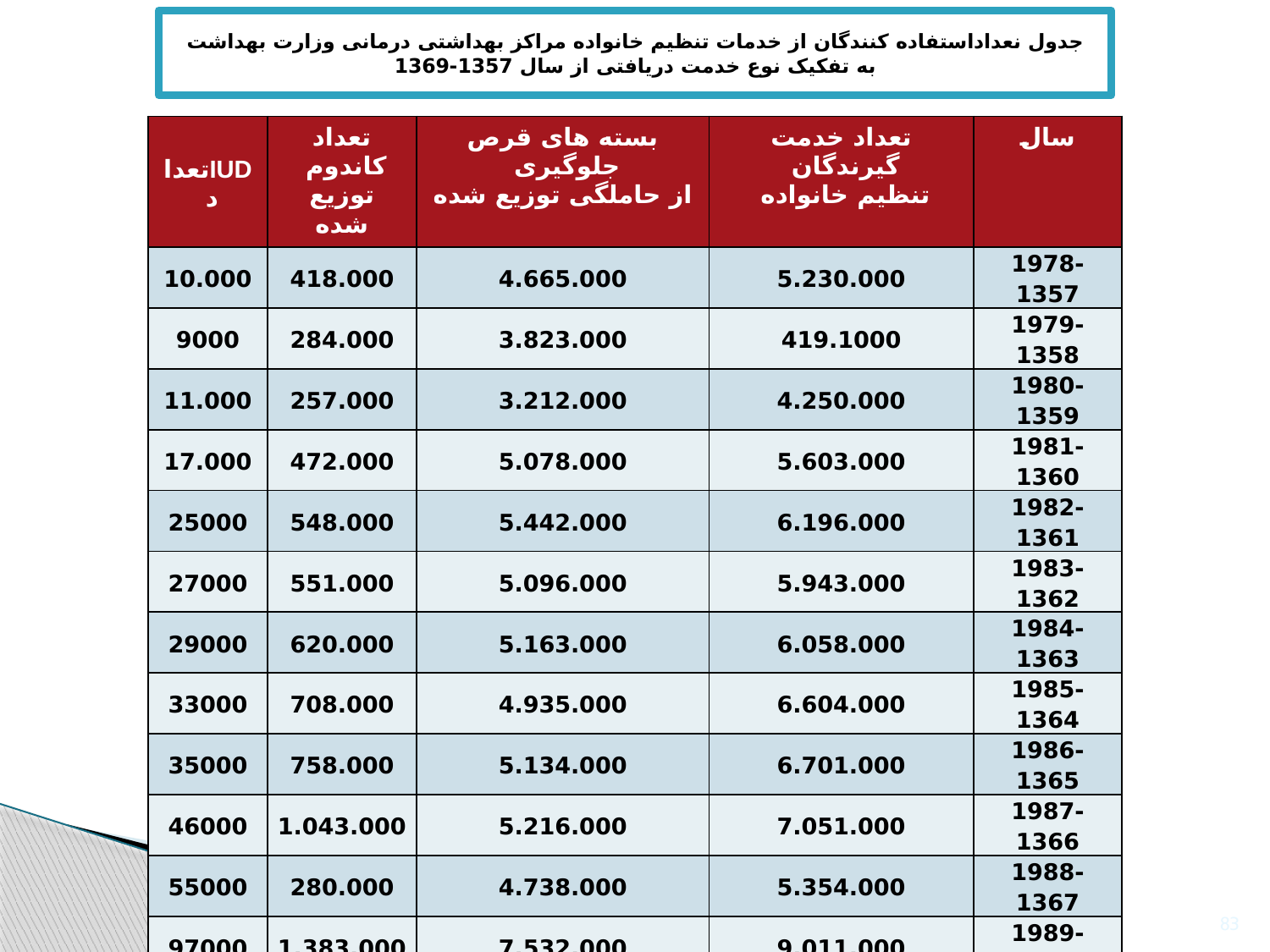

# جدول نعداداستفاده کنندگان از خدمات تنظیم خانواده مراکز بهداشتی درمانی وزارت بهداشت به تفکیک نوع خدمت دریافتی از سال 1357-1369
| IUDتعداد | تعداد کاندوم توزیع شده | بسته های قرص جلوگیری از حاملگی توزیع شده | تعداد خدمت گیرندگان تنظیم خانواده | سال |
| --- | --- | --- | --- | --- |
| 10.000 | 418.000 | 4.665.000 | 5.230.000 | 1978-1357 |
| 9000 | 284.000 | 3.823.000 | 419.1000 | 1979-1358 |
| 11.000 | 257.000 | 3.212.000 | 4.250.000 | 1980-1359 |
| 17.000 | 472.000 | 5.078.000 | 5.603.000 | 1981-1360 |
| 25000 | 548.000 | 5.442.000 | 6.196.000 | 1982-1361 |
| 27000 | 551.000 | 5.096.000 | 5.943.000 | 1983-1362 |
| 29000 | 620.000 | 5.163.000 | 6.058.000 | 1984-1363 |
| 33000 | 708.000 | 4.935.000 | 6.604.000 | 1985-1364 |
| 35000 | 758.000 | 5.134.000 | 6.701.000 | 1986-1365 |
| 46000 | 1.043.000 | 5.216.000 | 7.051.000 | 1987-1366 |
| 55000 | 280.000 | 4.738.000 | 5.354.000 | 1988-1367 |
| 97000 | 1.383.000 | 7.532.000 | 9.011.000 | 1989-1368 |
| 132000 | 2.712.000 | 4.564.000 | 10.412.000 | 1990-1369 |
83